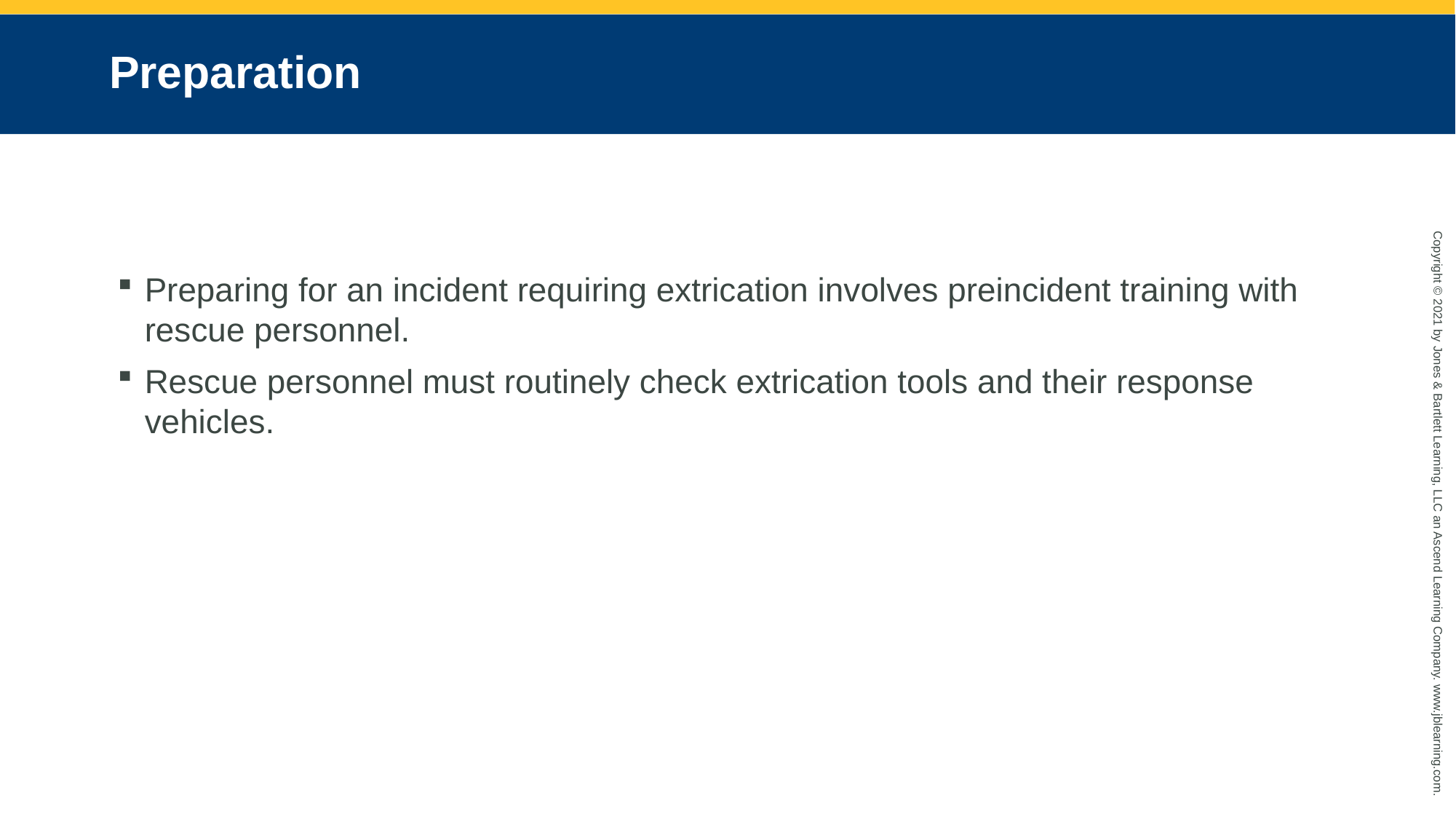

# Preparation
Preparing for an incident requiring extrication involves preincident training with rescue personnel.
Rescue personnel must routinely check extrication tools and their response vehicles.